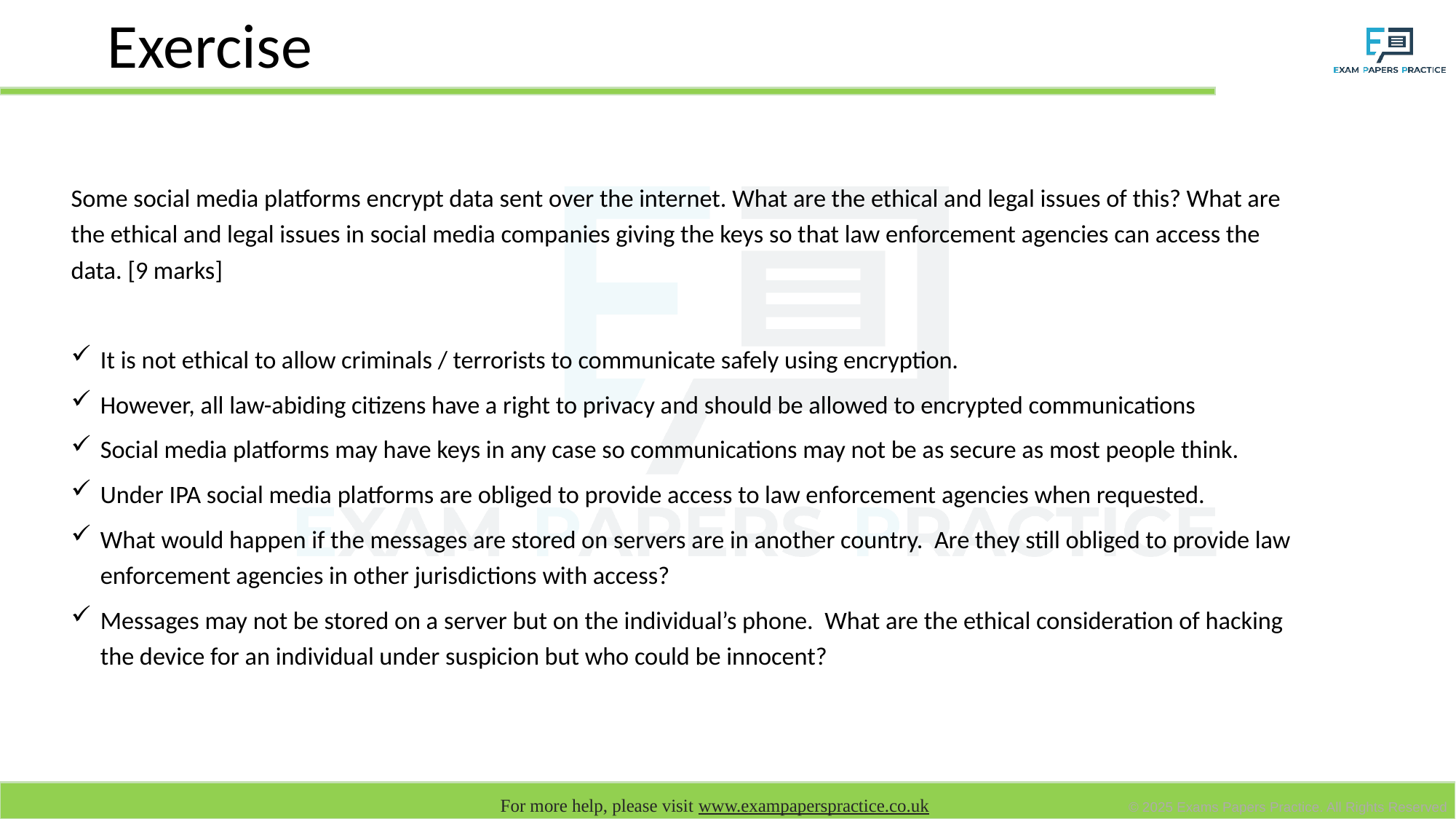

# Exercise
Some social media platforms encrypt data sent over the internet. What are the ethical and legal issues of this? What are the ethical and legal issues in social media companies giving the keys so that law enforcement agencies can access the data. [9 marks]

It is not ethical to allow criminals / terrorists to communicate safely using encryption.
However, all law-abiding citizens have a right to privacy and should be allowed to encrypted communications
Social media platforms may have keys in any case so communications may not be as secure as most people think.
Under IPA social media platforms are obliged to provide access to law enforcement agencies when requested.
What would happen if the messages are stored on servers are in another country.  Are they still obliged to provide law enforcement agencies in other jurisdictions with access?
Messages may not be stored on a server but on the individual’s phone.  What are the ethical consideration of hacking the device for an individual under suspicion but who could be innocent?